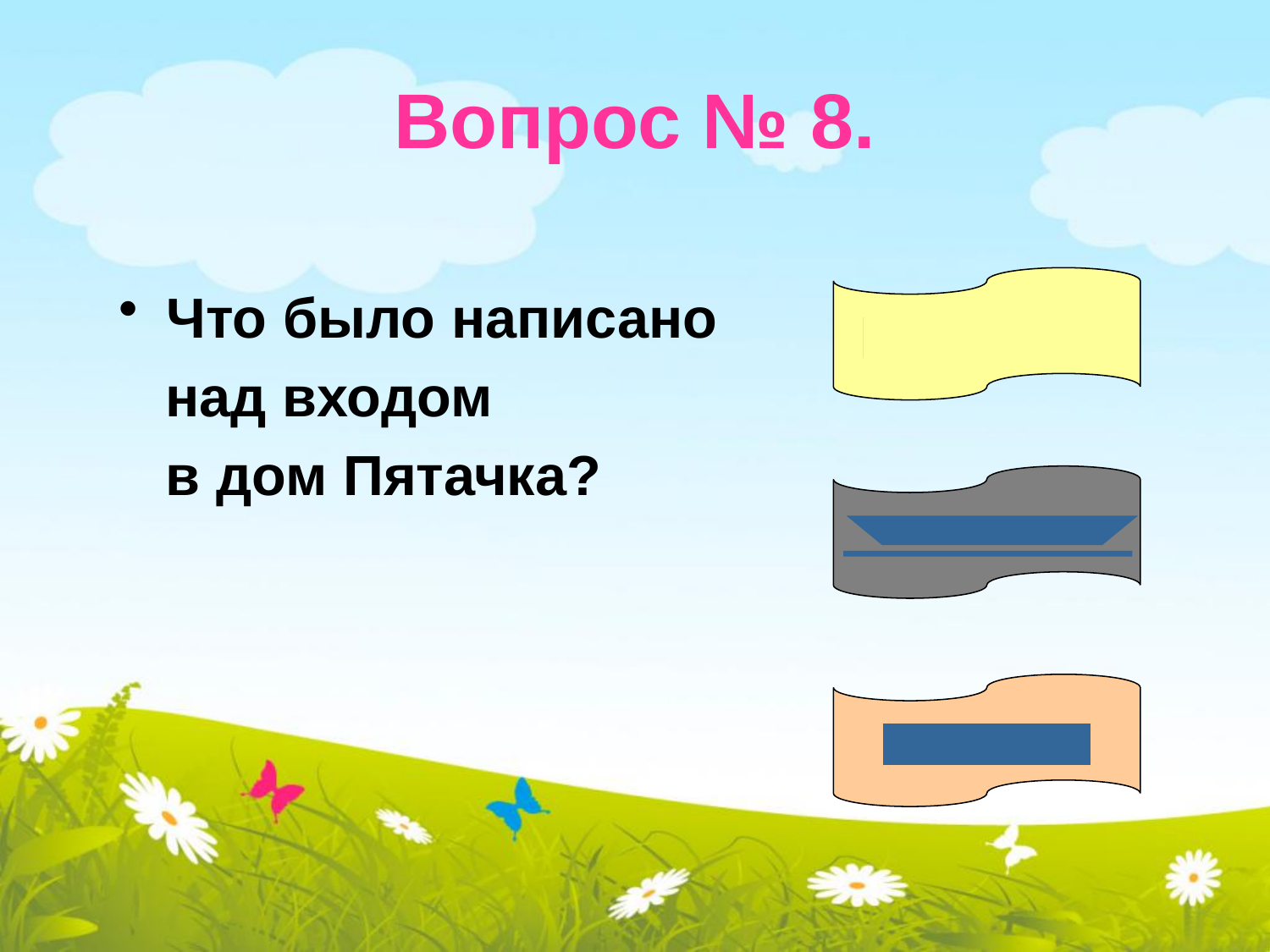

# Вопрос № 8.

Что было написано
   над входом
   в дом Пятачка?
Посторонним В.

Добро пожаловать!

Дом Пятачка.